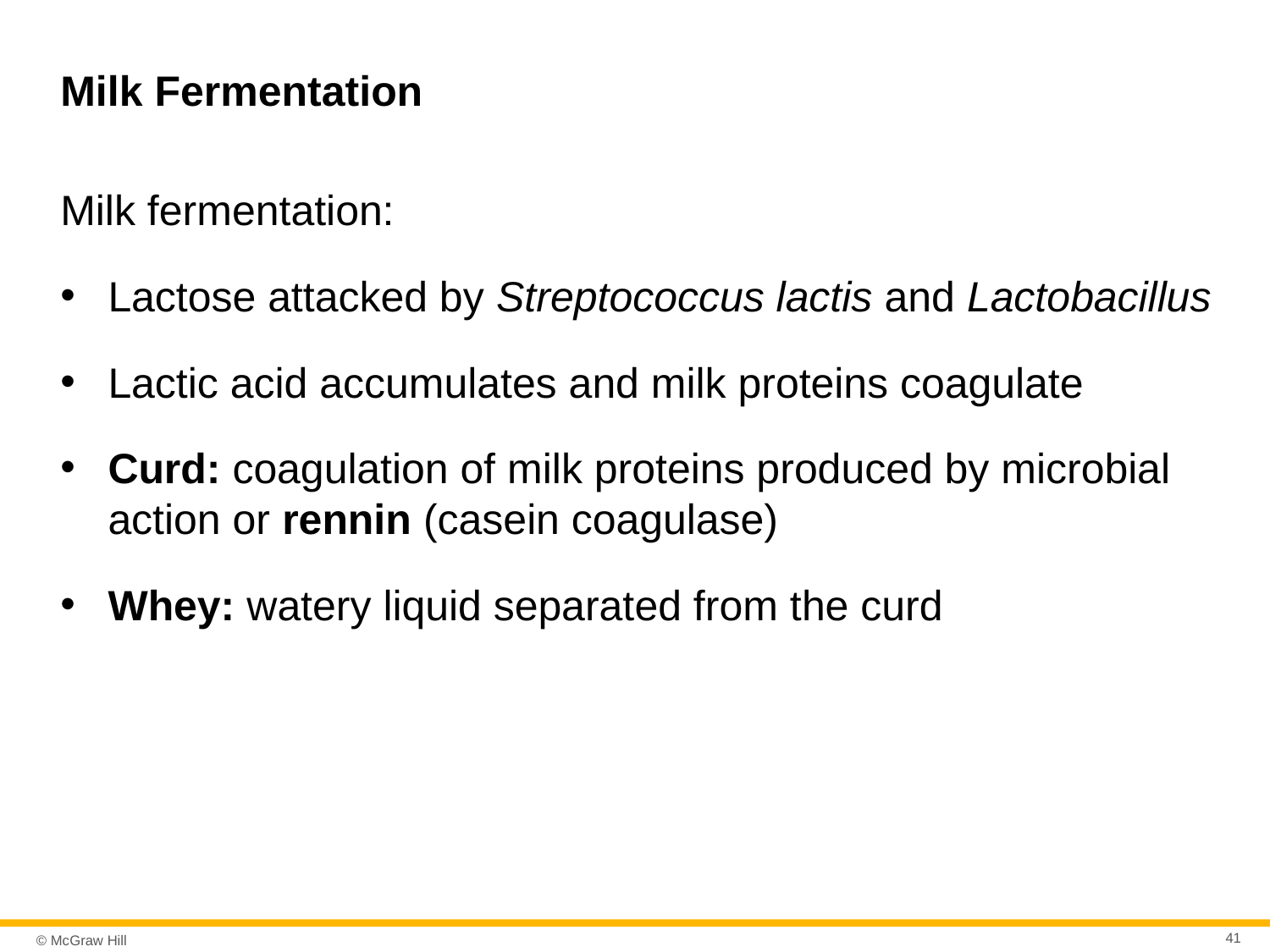

# Milk Fermentation
Milk fermentation:
Lactose attacked by Streptococcus lactis and Lactobacillus
Lactic acid accumulates and milk proteins coagulate
Curd: coagulation of milk proteins produced by microbial action or rennin (casein coagulase)
Whey: watery liquid separated from the curd